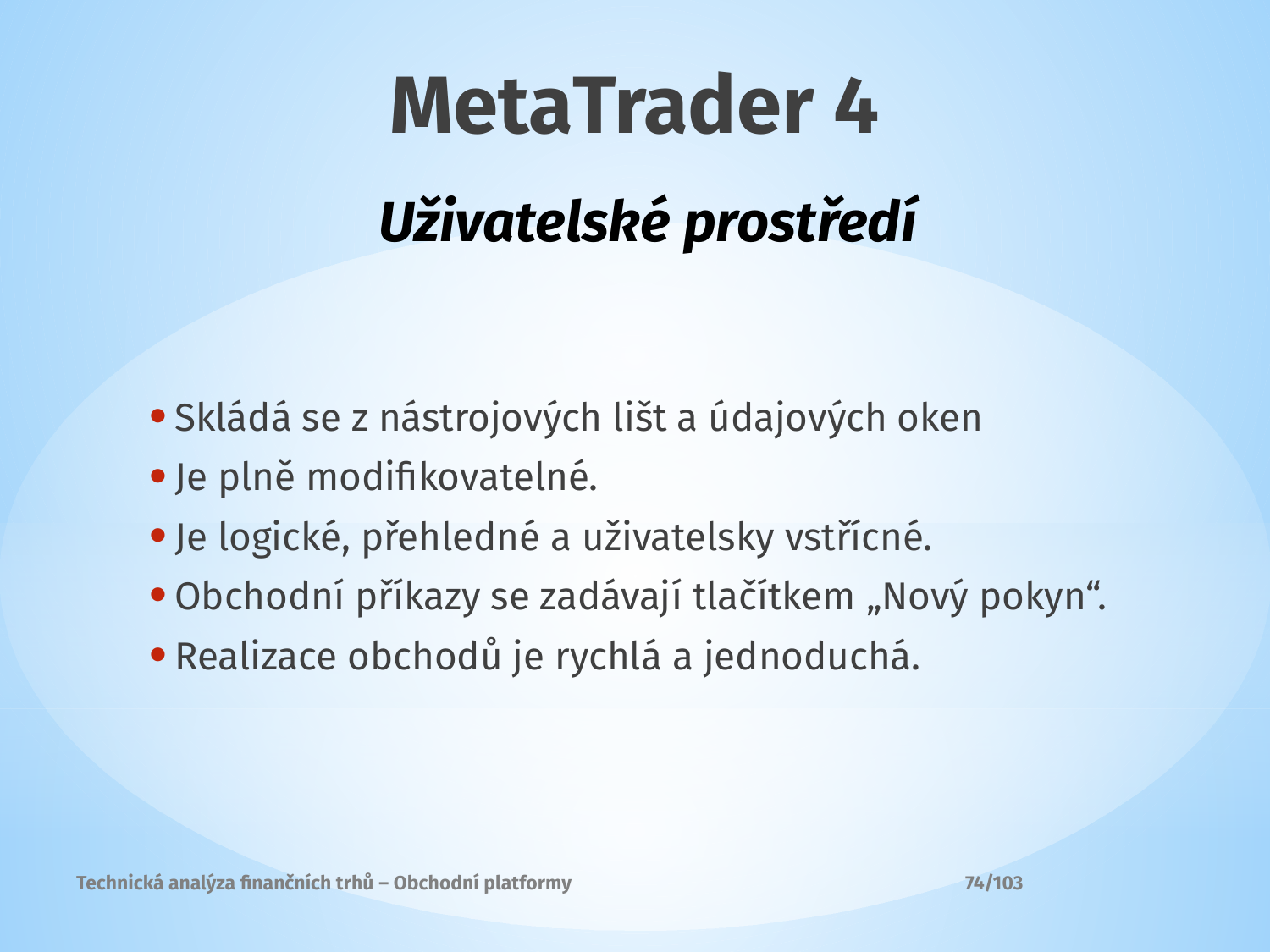

MetaTrader 4
Uživatelské prostředí
Skládá se z nástrojových lišt a údajových oken
Je plně modifikovatelné.
Je logické, přehledné a uživatelsky vstřícné.
Obchodní příkazy se zadávají tlačítkem „Nový pokyn“.
Realizace obchodů je rychlá a jednoduchá.
Technická analýza finančních trhů – Obchodní platformy				74/103